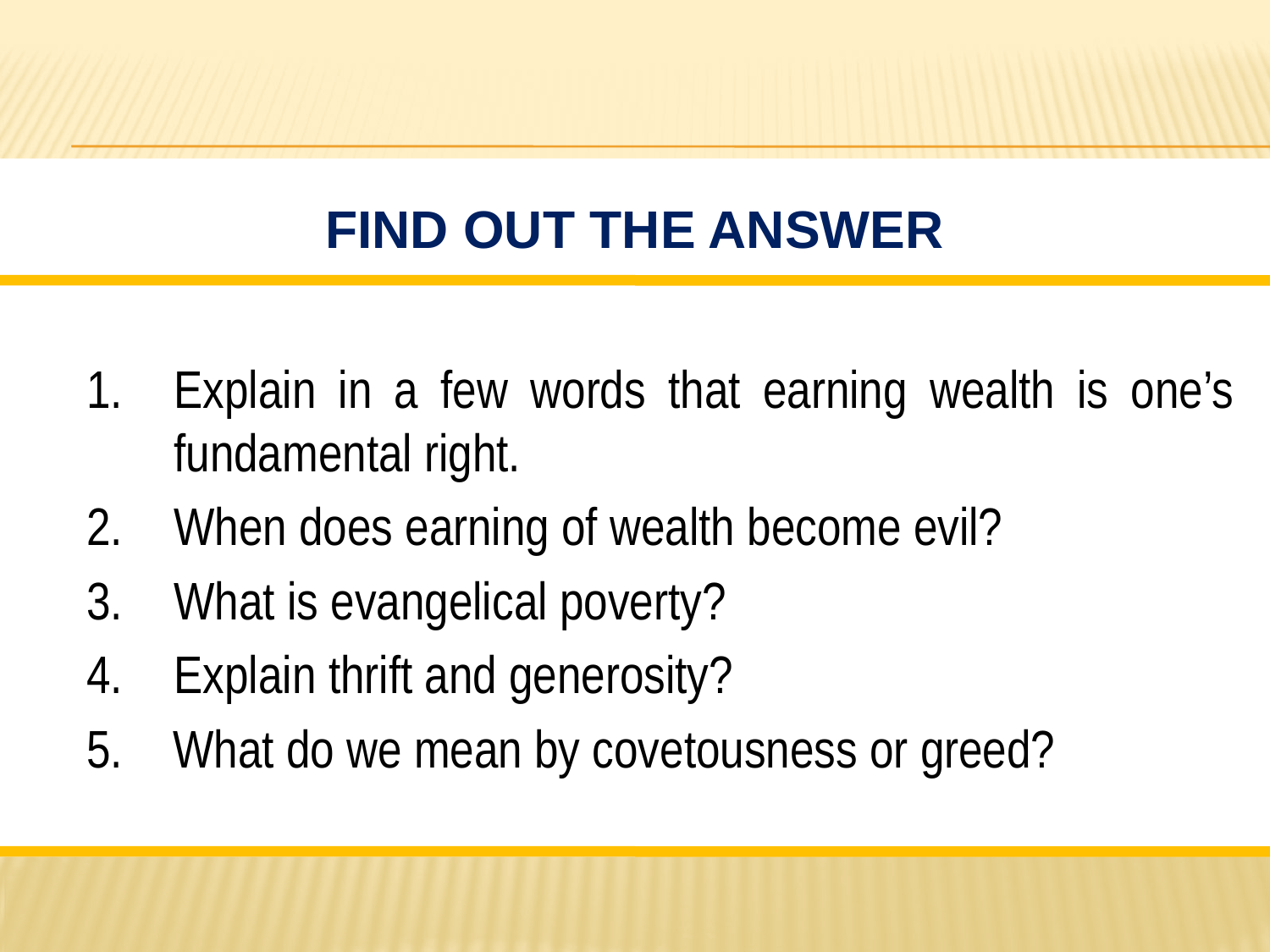

# Find out the Answer

1.	Explain in a few words that earning wealth is one’s fundamental right.
2.	  When does earning of wealth become evil?
3.	  What is evangelical poverty?
4.	  Explain thrift and generosity?
5.	What do we mean by covetousness or greed?